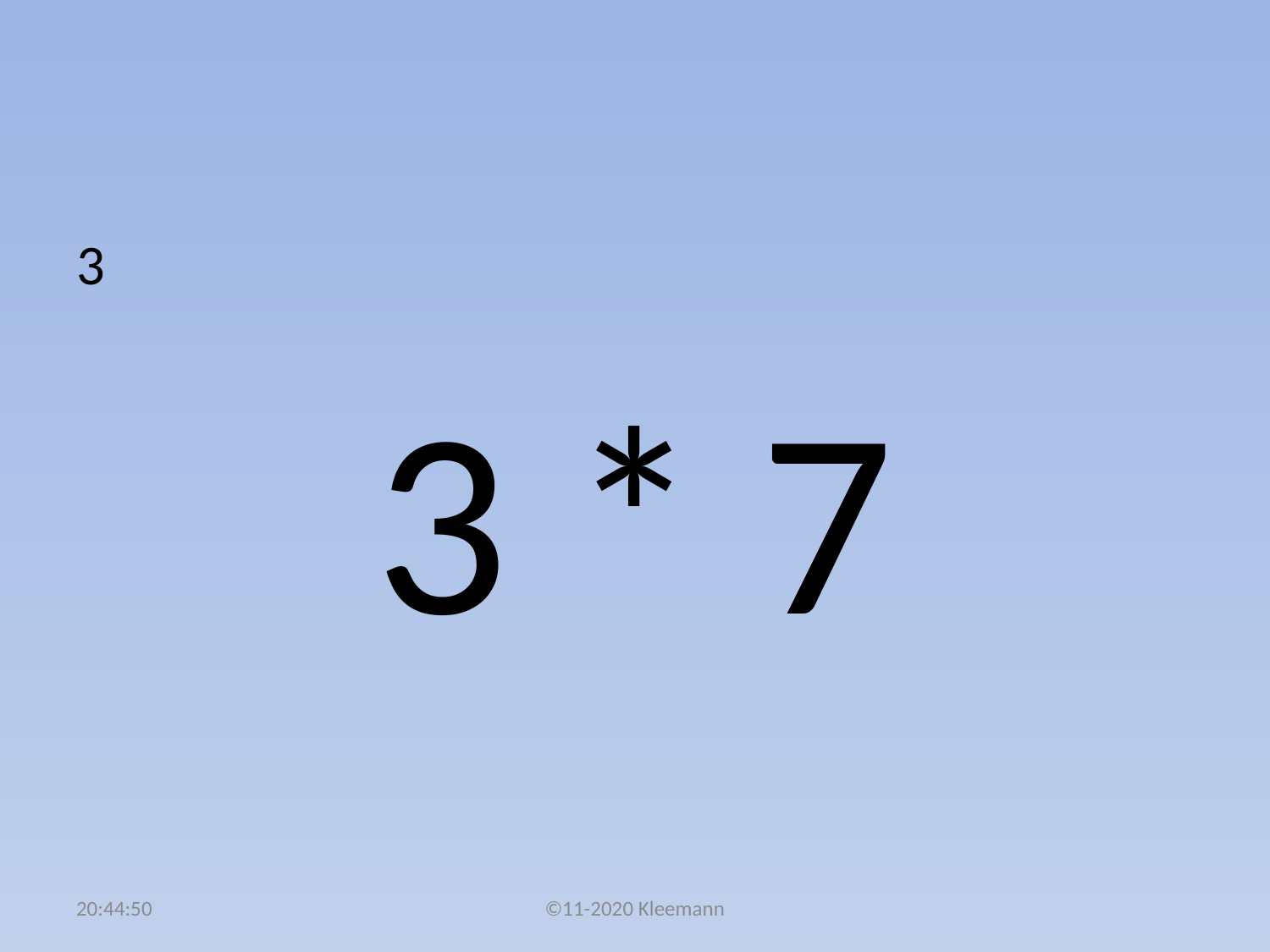

#
3
3 * 7
20:44:50
©11-2020 Kleemann